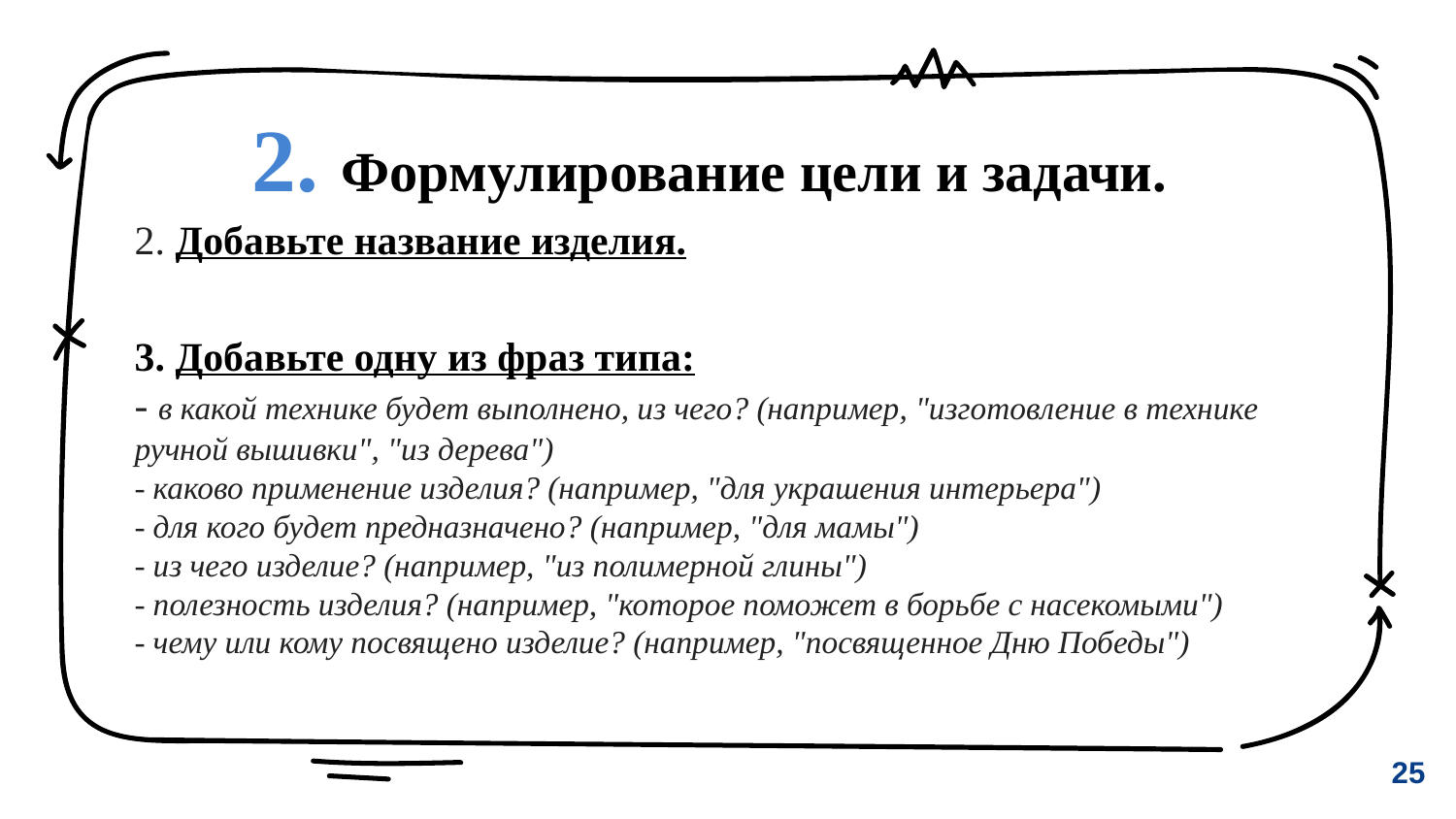

2. Формулирование цели и задачи.
2. Добавьте название изделия.

3. Добавьте одну из фраз типа:
- в какой технике будет выполнено, из чего? (например, "изготовление в технике ручной вышивки", "из дерева")
- каково применение изделия? (например, "для украшения интерьера")
- для кого будет предназначено? (например, "для мамы")
- из чего изделие? (например, "из полимерной глины")
- полезность изделия? (например, "которое поможет в борьбе с насекомыми")
- чему или кому посвящено изделие? (например, "посвященное Дню Победы")

25